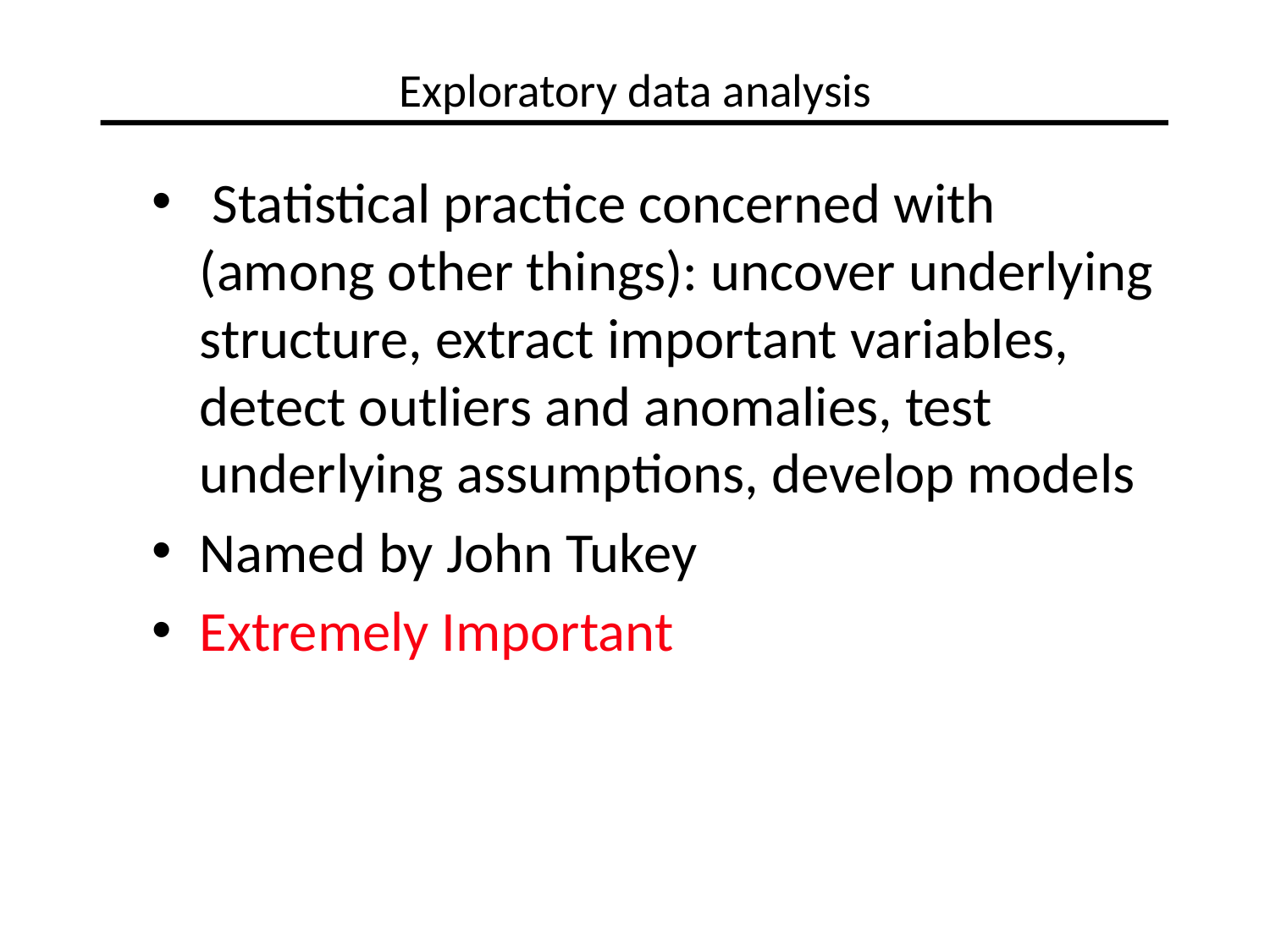

# Exploratory data analysis

 Statistical practice concerned with (among other things): uncover underlying structure, extract important variables, detect outliers and anomalies, test underlying assumptions, develop models
Named by John Tukey
Extremely Important